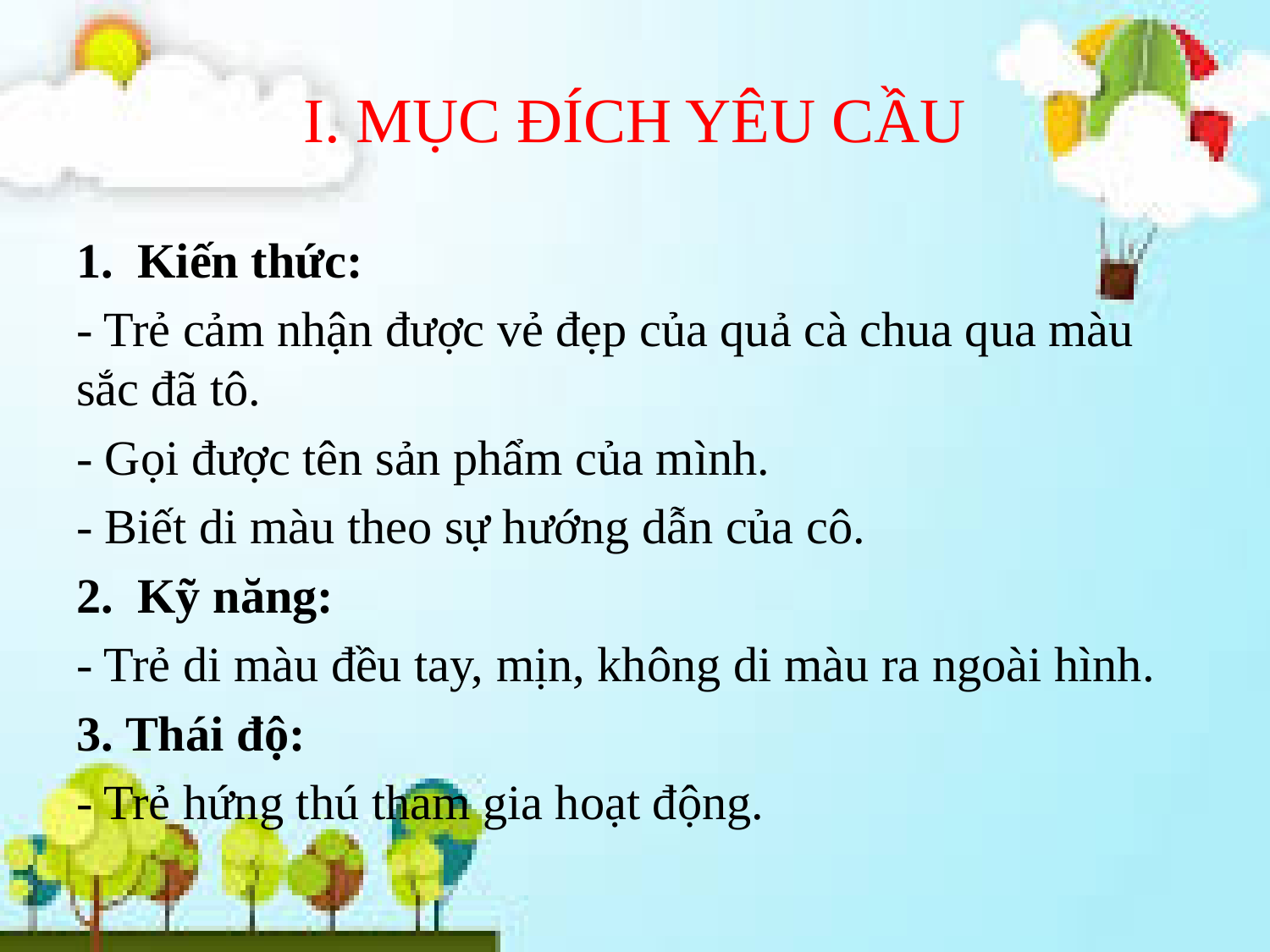

# I. MỤC ĐÍCH YÊU CẦU
1.  Kiến thức:
- Trẻ cảm nhận được vẻ đẹp của quả cà chua qua màu sắc đã tô.
- Gọi được tên sản phẩm của mình.
- Biết di màu theo sự hướng dẫn của cô.
2.  Kỹ năng:
- Trẻ di màu đều tay, mịn, không di màu ra ngoài hình.
3. Thái độ:
- Trẻ hứng thú tham gia hoạt động.